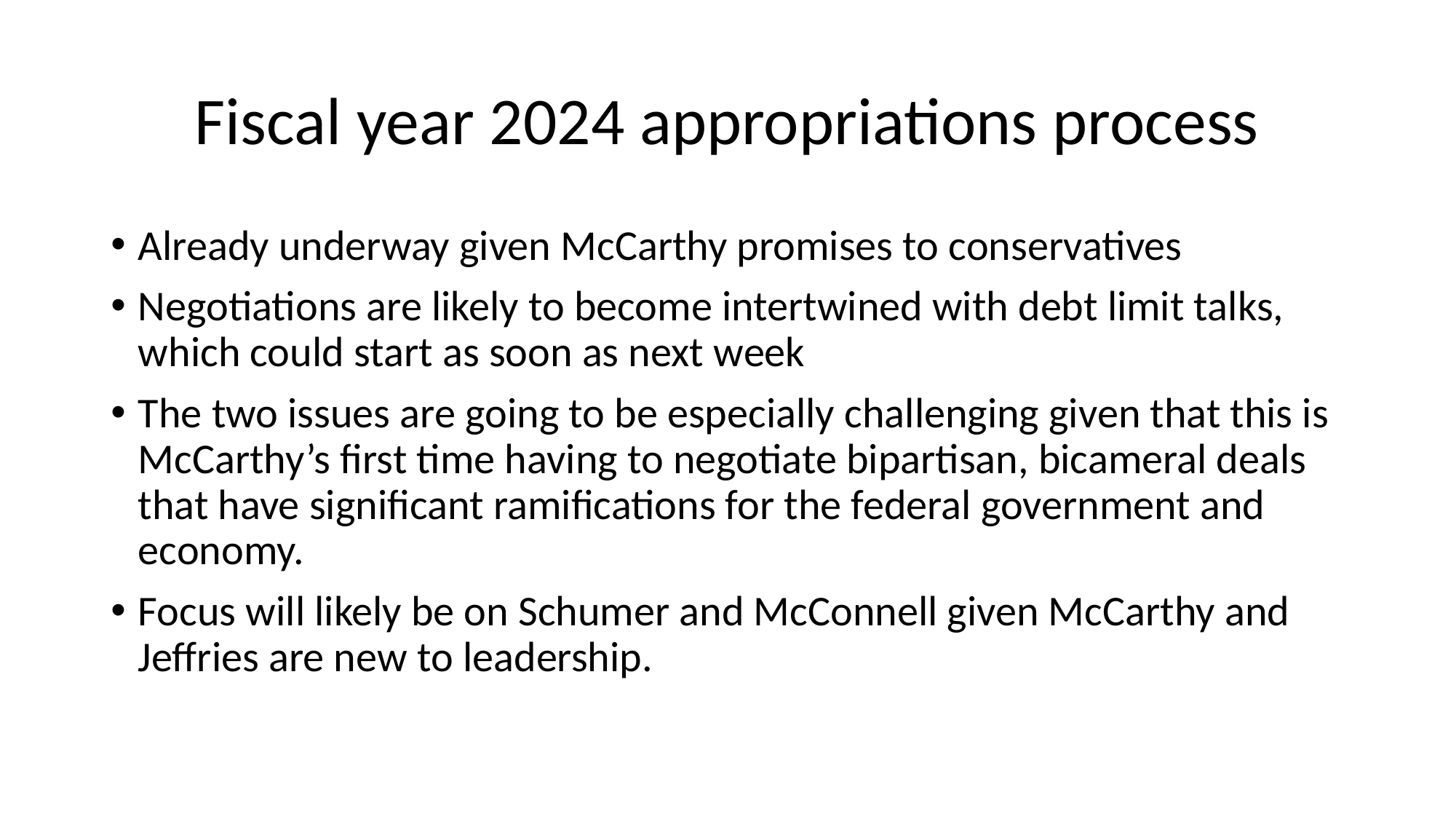

# Fiscal year 2024 appropriations process
Already underway given McCarthy promises to conservatives
Negotiations are likely to become intertwined with debt limit talks, which could start as soon as next week
The two issues are going to be especially challenging given that this is McCarthy’s first time having to negotiate bipartisan, bicameral deals that have significant ramifications for the federal government and economy.
Focus will likely be on Schumer and McConnell given McCarthy and Jeffries are new to leadership.